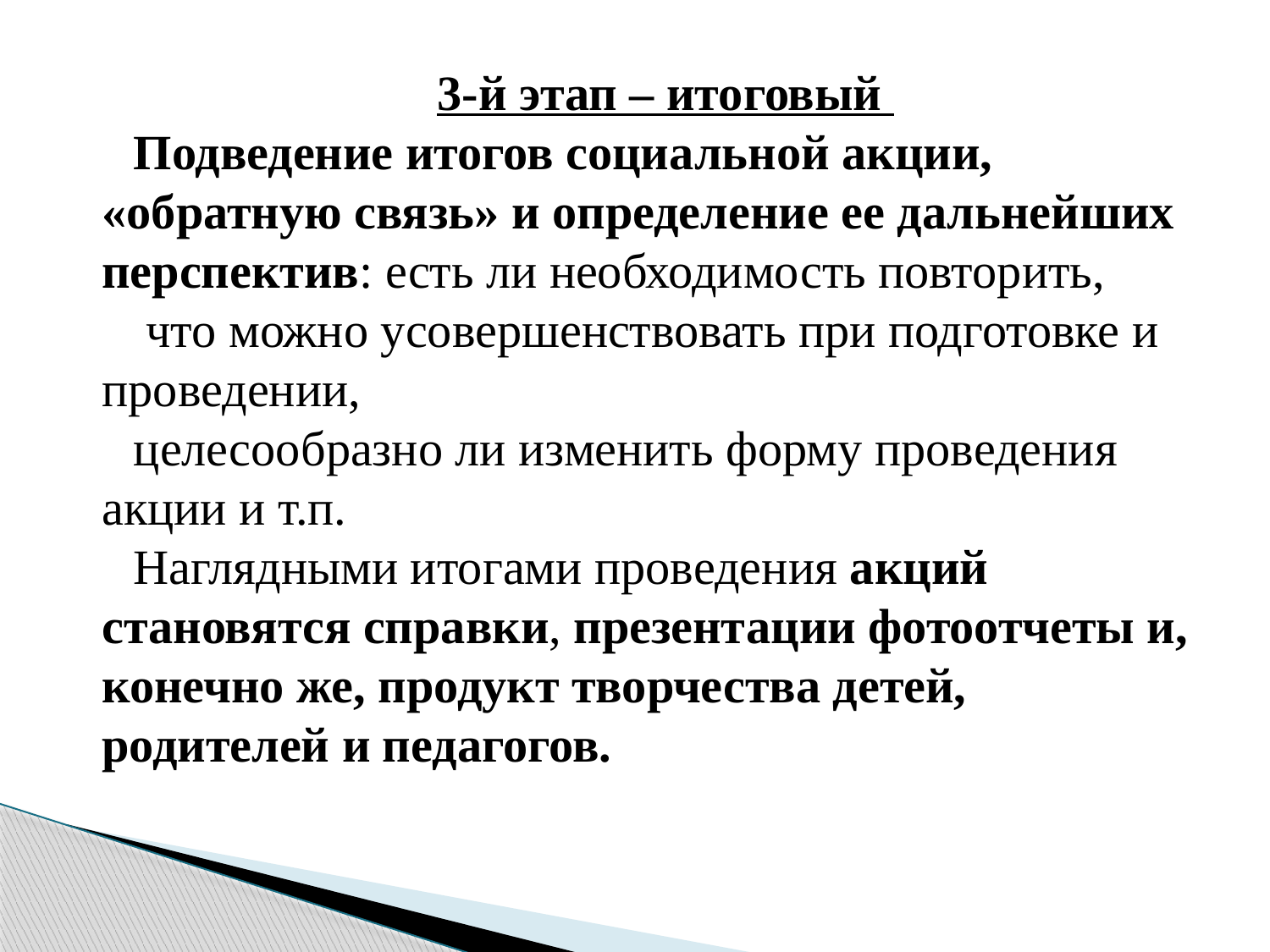

3-й этап – итоговый
Подведение итогов социальной акции, «обратную связь» и определение ее дальнейших перспектив: есть ли необходимость повторить,
 что можно усовершенствовать при подготовке и проведении,
целесообразно ли изменить форму проведения акции и т.п.
Наглядными итогами проведения акций становятся справки, презентации фотоотчеты и, конечно же, продукт творчества детей, родителей и педагогов.